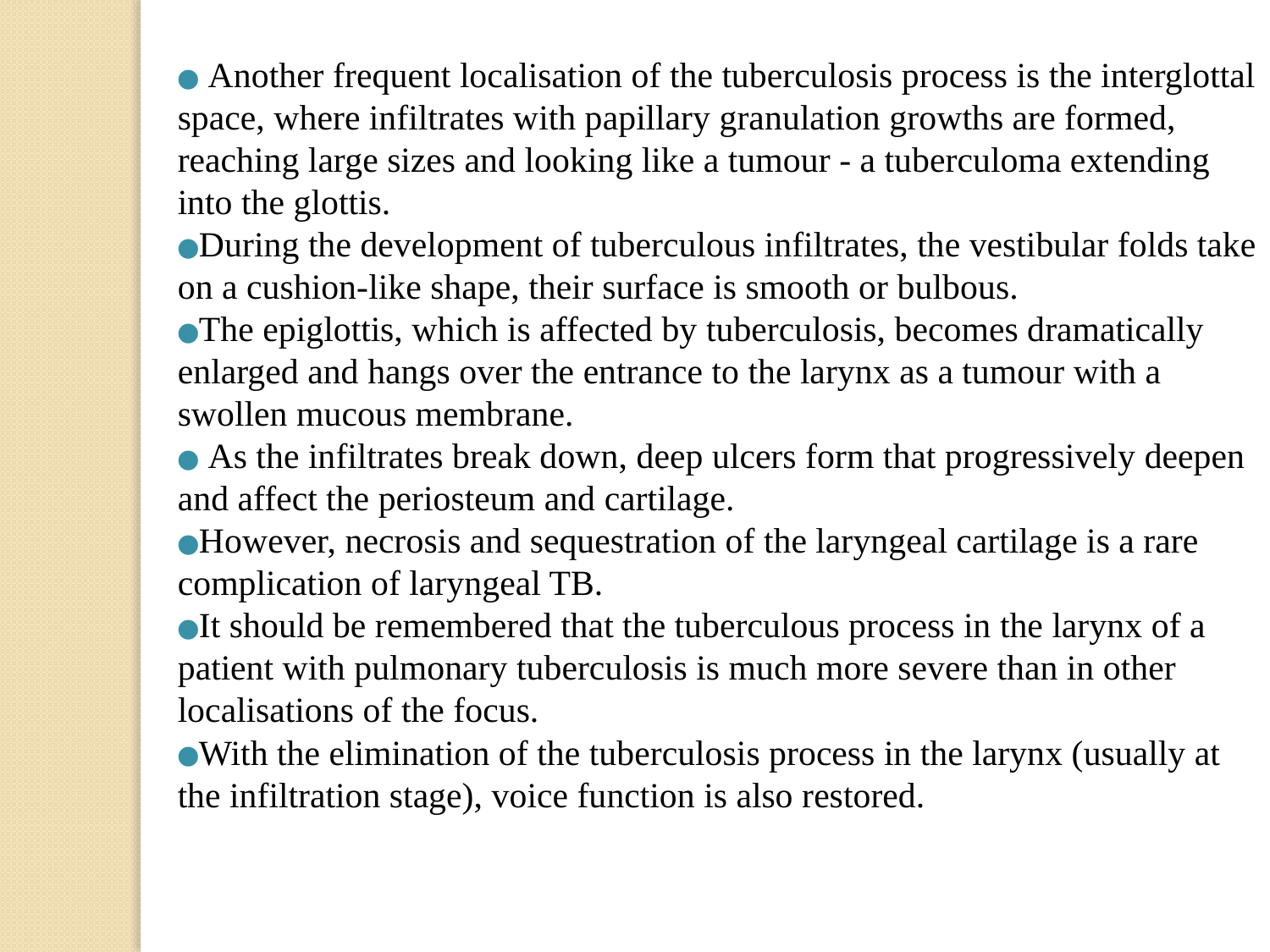

Another frequent localisation of the tuberculosis process is the interglottal space, where infiltrates with papillary granulation growths are formed, reaching large sizes and looking like a tumour - a tuberculoma extending into the glottis.
During the development of tuberculous infiltrates, the vestibular folds take on a cushion-like shape, their surface is smooth or bulbous.
The epiglottis, which is affected by tuberculosis, becomes dramatically enlarged and hangs over the entrance to the larynx as a tumour with a swollen mucous membrane.
 As the infiltrates break down, deep ulcers form that progressively deepen and affect the periosteum and cartilage.
However, necrosis and sequestration of the laryngeal cartilage is a rare complication of laryngeal TB.
It should be remembered that the tuberculous process in the larynx of a patient with pulmonary tuberculosis is much more severe than in other localisations of the focus.
With the elimination of the tuberculosis process in the larynx (usually at the infiltration stage), voice function is also restored.